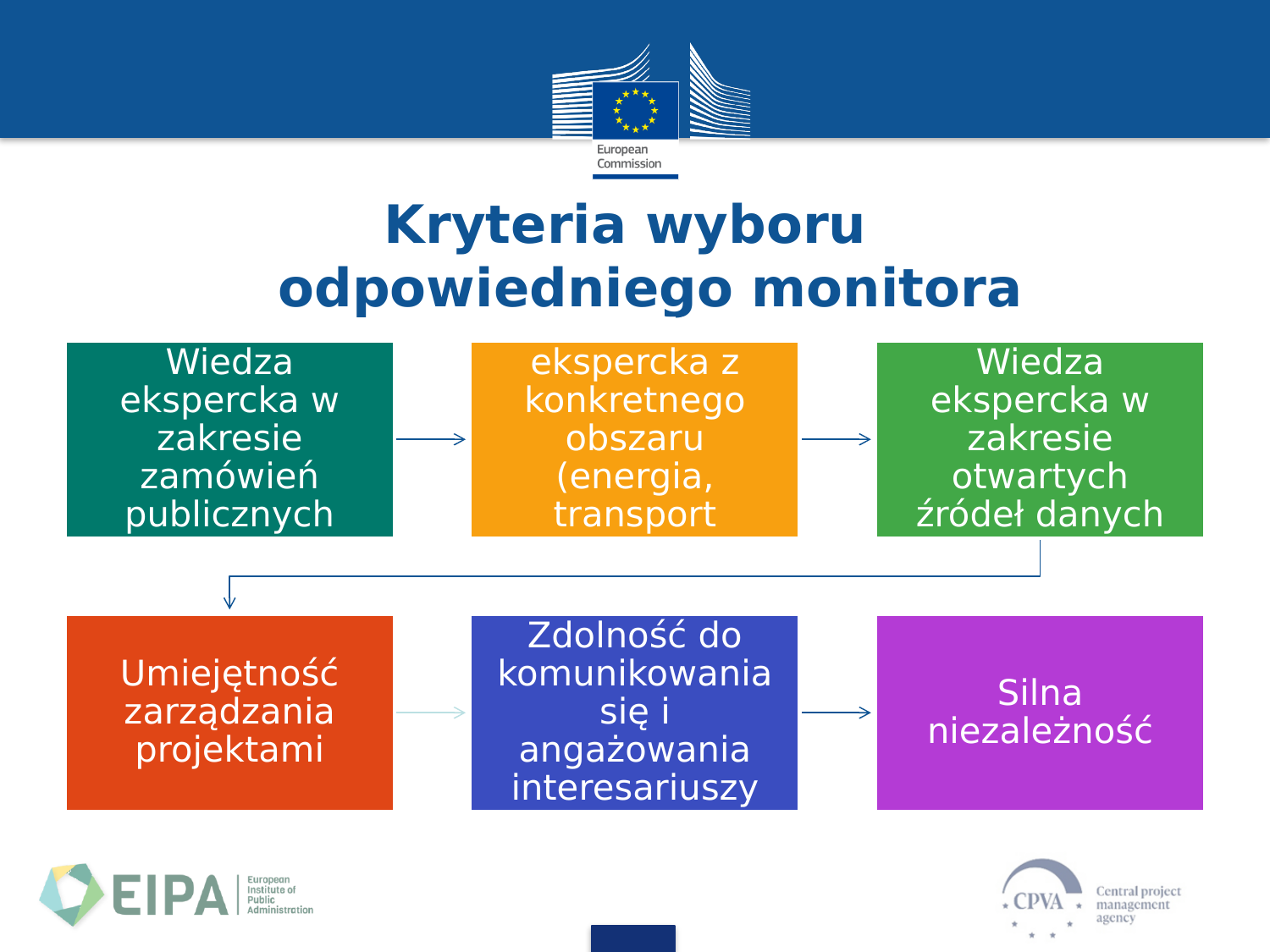

# Kryteria wyboru odpowiedniego monitora

Wiedza ekspercka w zakresie zamówień publicznych

Wiedza ekspercka z konkretnego obszaru (energia, transport drogowy)

Wiedza ekspercka w zakresie otwartych źródeł danych

Umiejętność zarządzania projektami

Zdolność do komunikowania się i angażowania interesariuszy
Silna niezależność